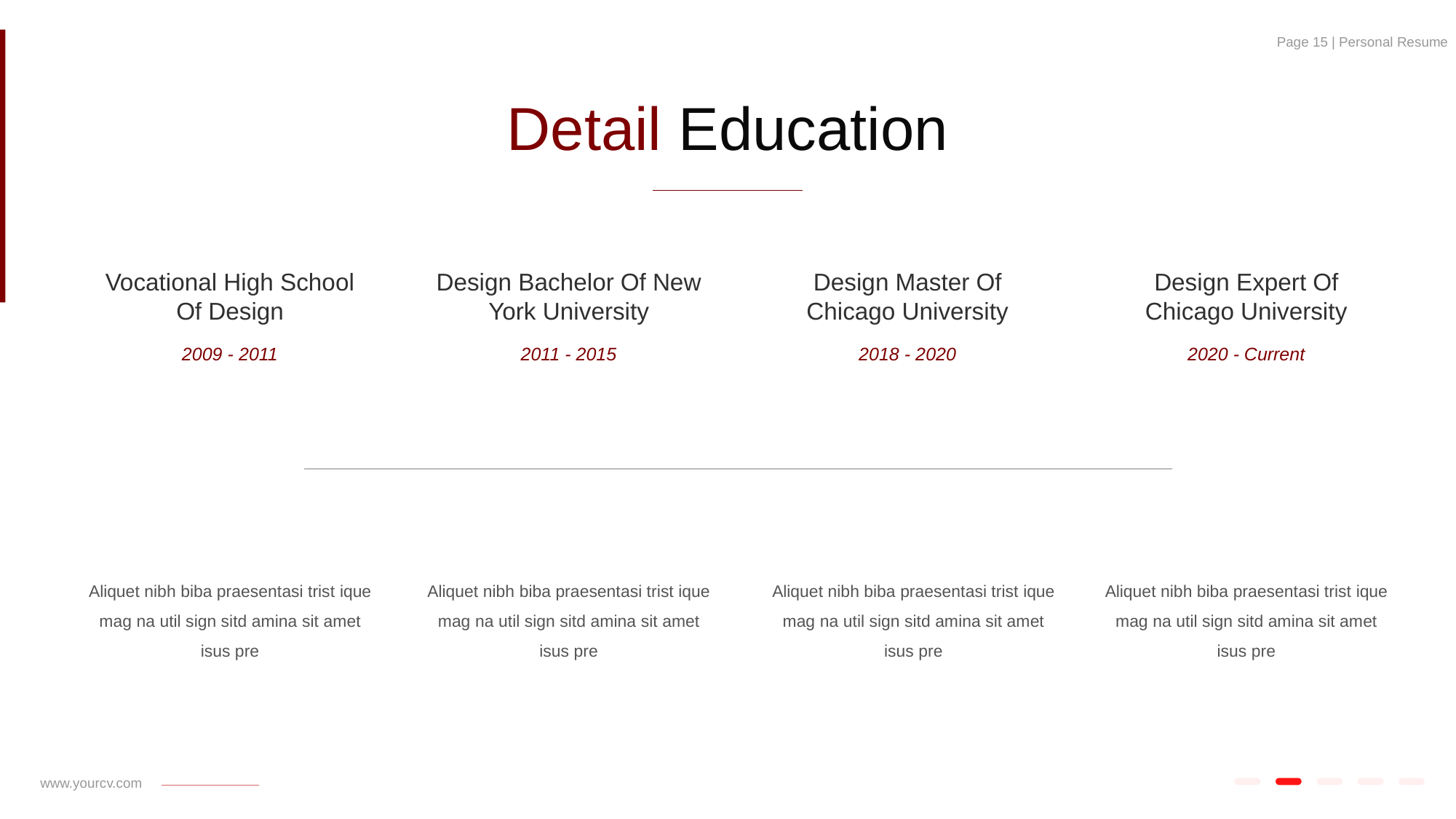

Page 15 | Personal Resume

Detail Education
Vocational High School Of Design
Design Bachelor Of New York University
Design Master Of Chicago University
Design Expert Of Chicago University
2009 - 2011
2011 - 2015
2018 - 2020
2020 - Current

Aliquet nibh biba praesentasi trist ique mag na util sign sitd amina sit amet isus pre
Aliquet nibh biba praesentasi trist ique mag na util sign sitd amina sit amet isus pre
Aliquet nibh biba praesentasi trist ique mag na util sign sitd amina sit amet isus pre
Aliquet nibh biba praesentasi trist ique mag na util sign sitd amina sit amet isus pre
www.yourcv.com